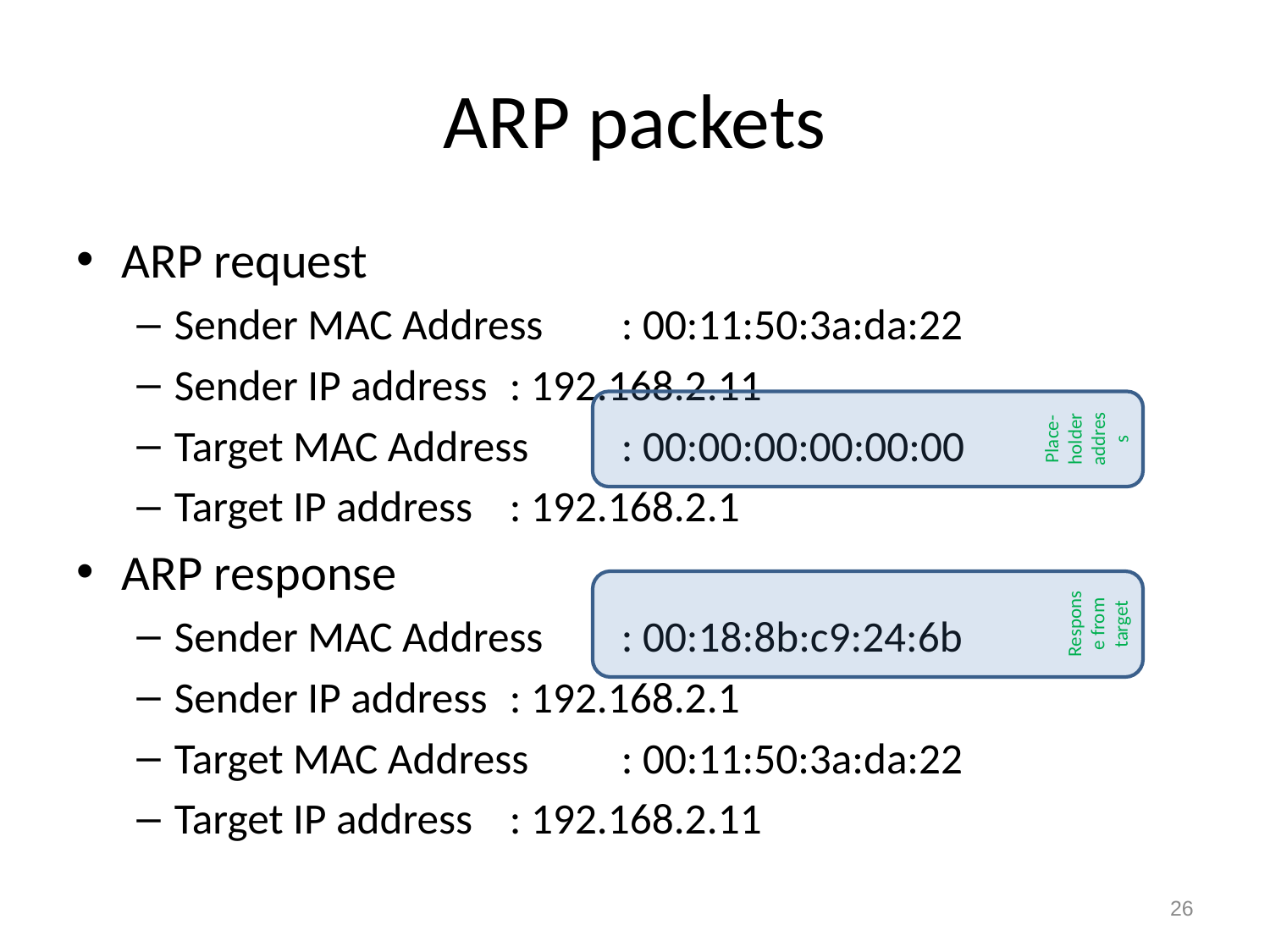

# ARP packets
ARP request
Sender MAC Address	: 00:11:50:3a:da:22
Sender IP address		: 192.168.2.11
Target MAC Address	: 00:00:00:00:00:00
Target IP address		: 192.168.2.1
ARP response
Sender MAC Address	: 00:18:8b:c9:24:6b
Sender IP address		: 192.168.2.1
Target MAC Address	: 00:11:50:3a:da:22
Target IP address		: 192.168.2.11
Place-holder address
Response from target
26